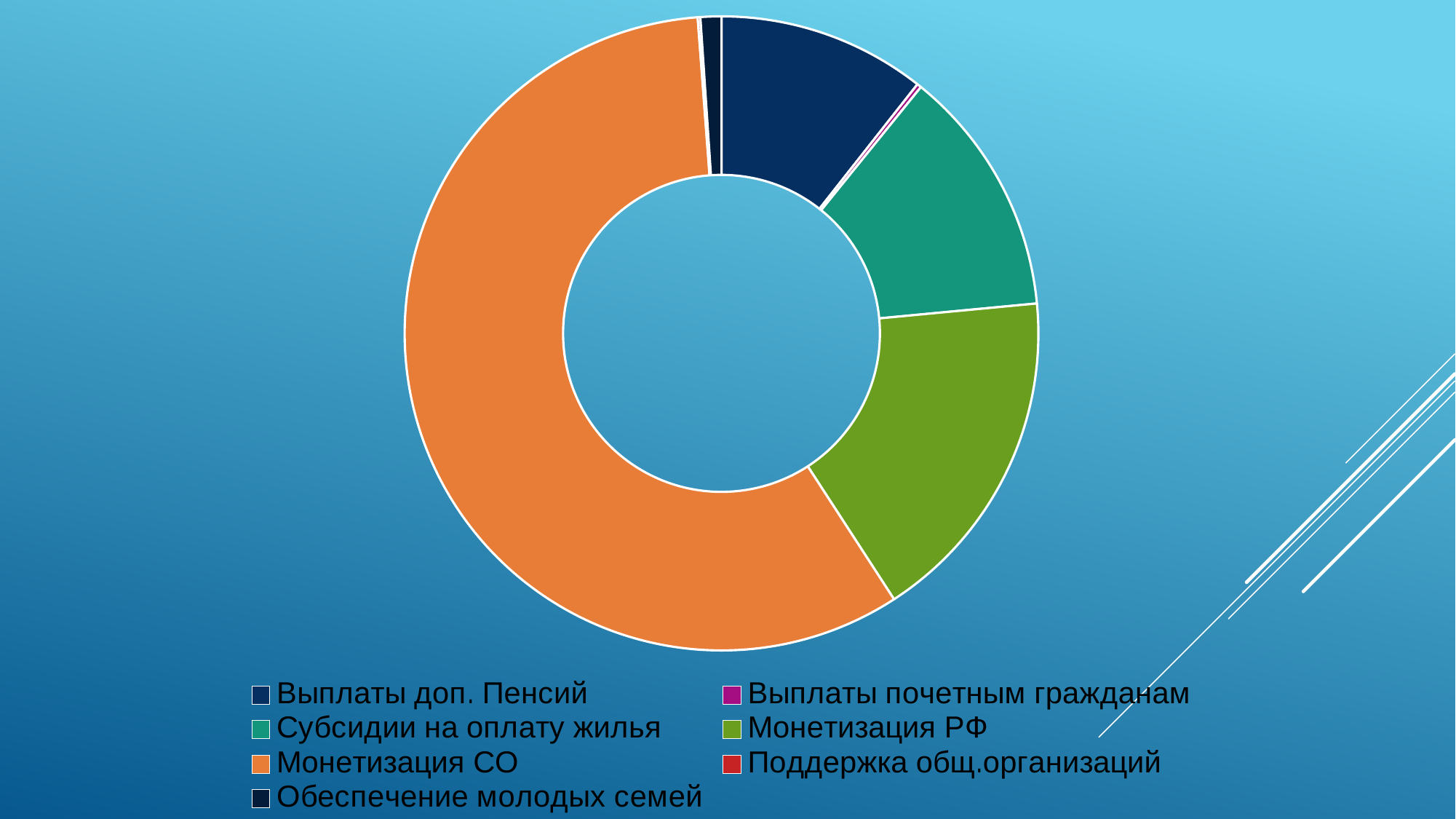

### Chart

| Category | 2015 год |
|---|---|
| Выплаты доп. Пенсий | 5798.3 |
| Выплаты почетным гражданам | 120.4 |
| Субсидии на оплату жилья | 6917.5 |
| Монетизация РФ | 9476.1 |
| Монетизация СО | 31671.9 |
| Поддержка общ.организаций | 74.0 |
| Обеспечение молодых семей | 581.5 |